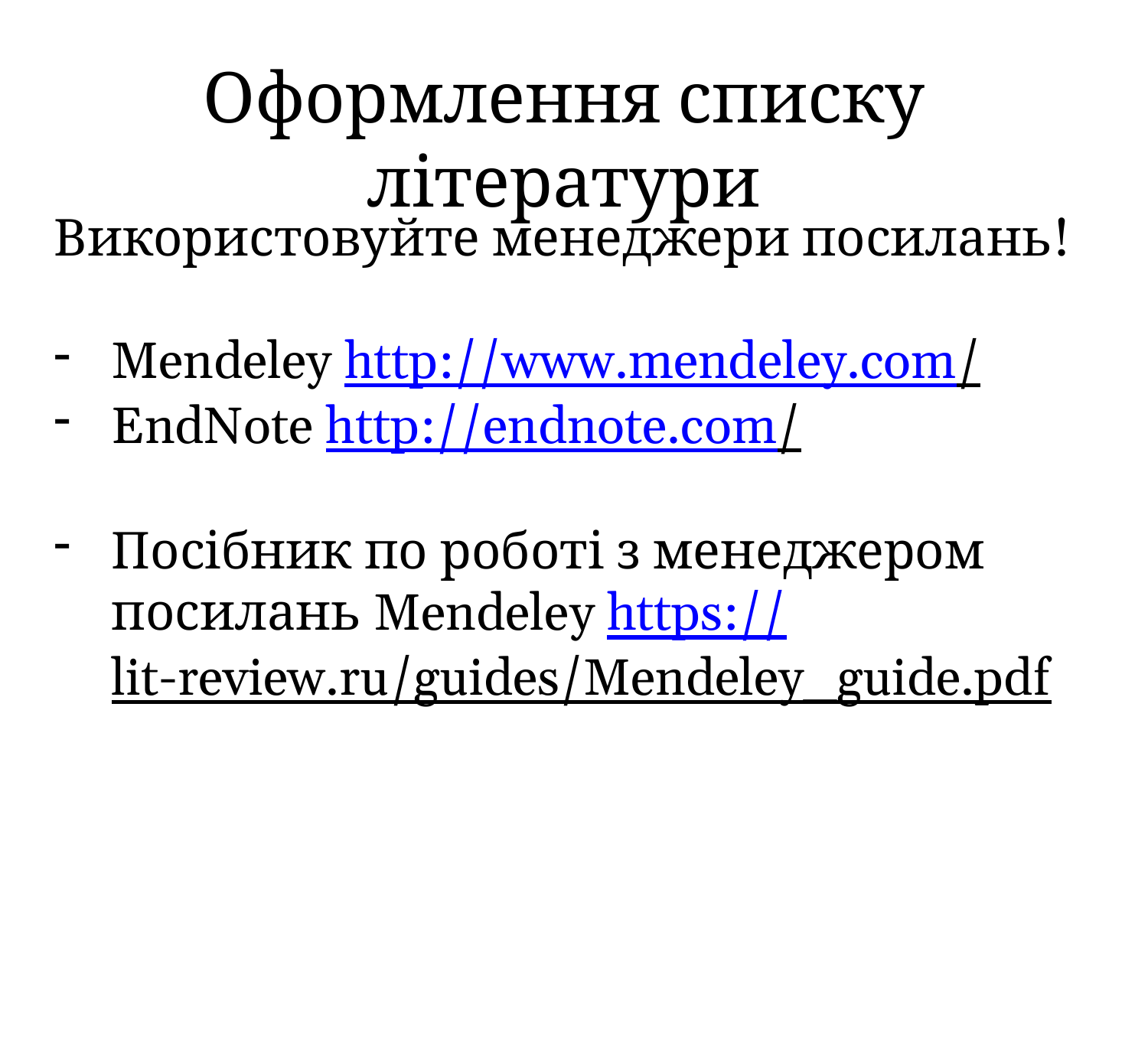

# Оформлення списку літератури
Використовуйте менеджери посилань!

Mendeley http://www.mendeley.com/
EndNote http://endnote.com/

Посібник по роботі з менеджером посилань Mendeley https://lit-review.ru/guides/Mendeley_guide.pdf